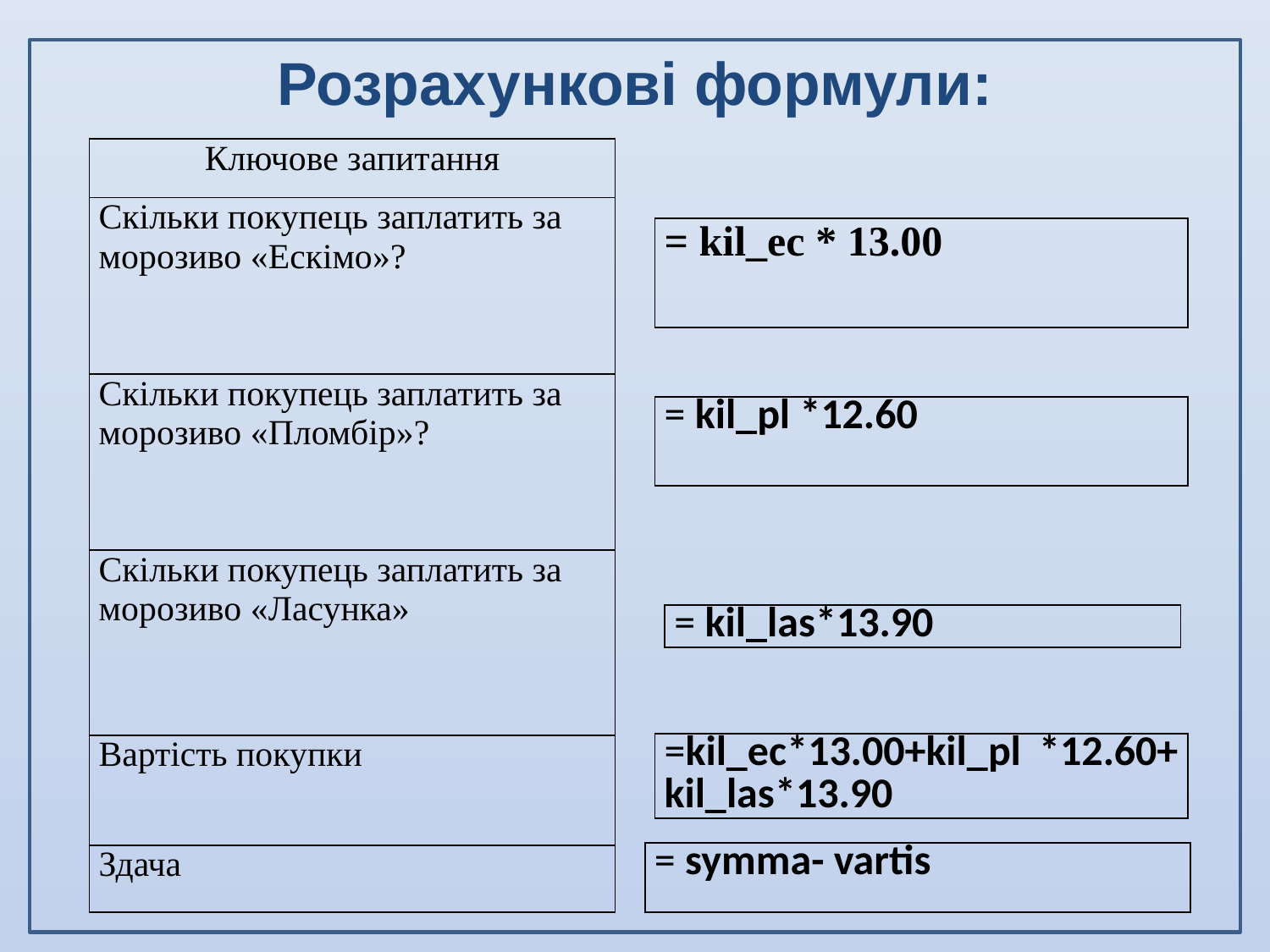

# Розрахункові формули:

| Ключове запитання |
| --- |
| Скільки покупець заплатить за морозиво «Ескімо»? |
| Скільки покупець заплатить за морозиво «Пломбір»? |
| Скільки покупець заплатить за морозиво «Ласунка» |
| Вартість покупки |
| Здача |
| = kil\_ec \* 13.00 |
| --- |
| = kil\_pl \*12.60 |
| --- |
| = kil\_las\*13.90 |
| --- |
| =kil\_ec\*13.00+kil\_pl \*12.60+ kil\_las\*13.90 |
| --- |
| = symma- vartis |
| --- |